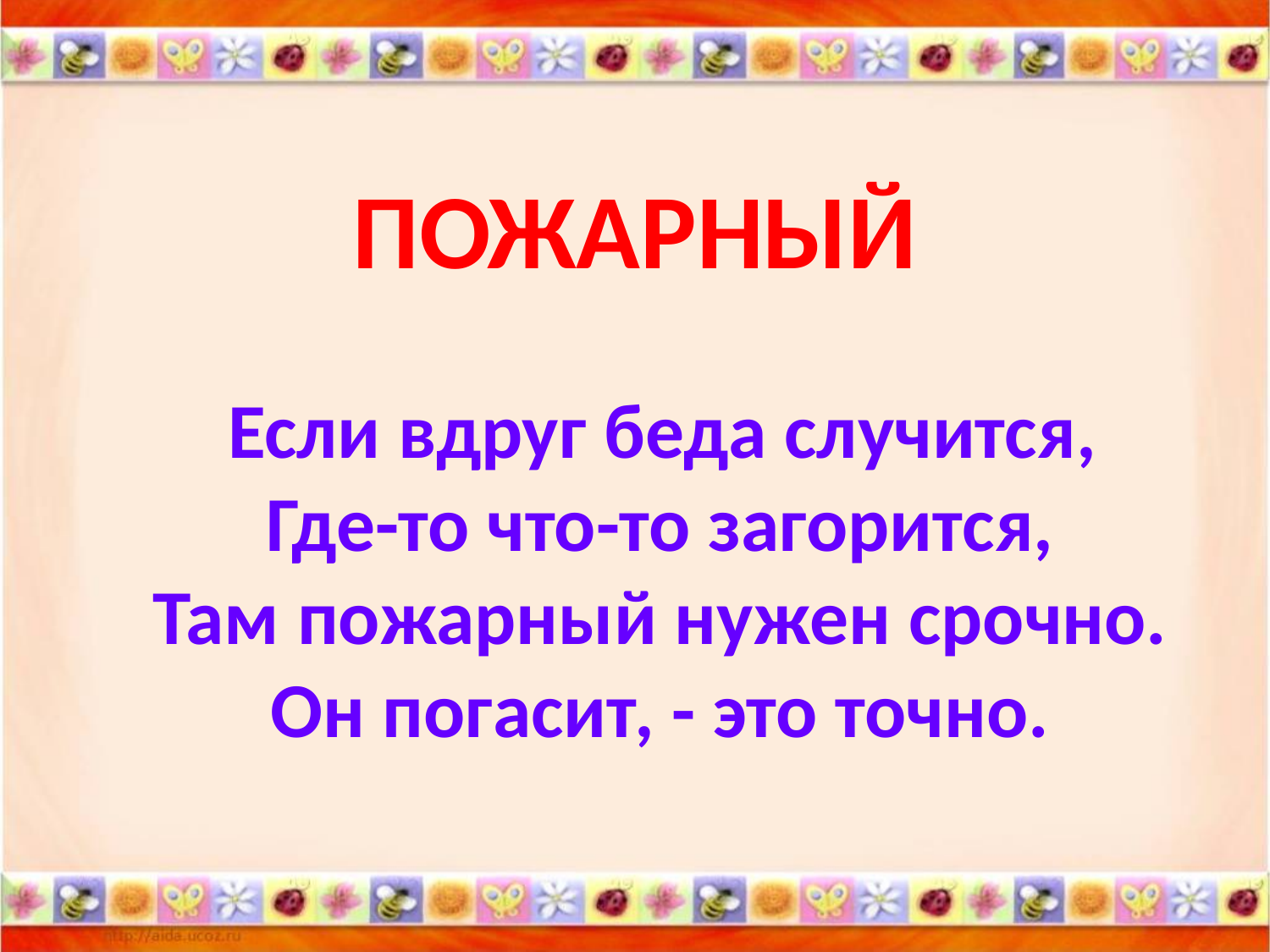

# ПОЖАРНЫЙ

   Если вдруг беда случится,
Где-то что-то загорится,
Там пожарный нужен срочно.
Он погасит, - это точно.